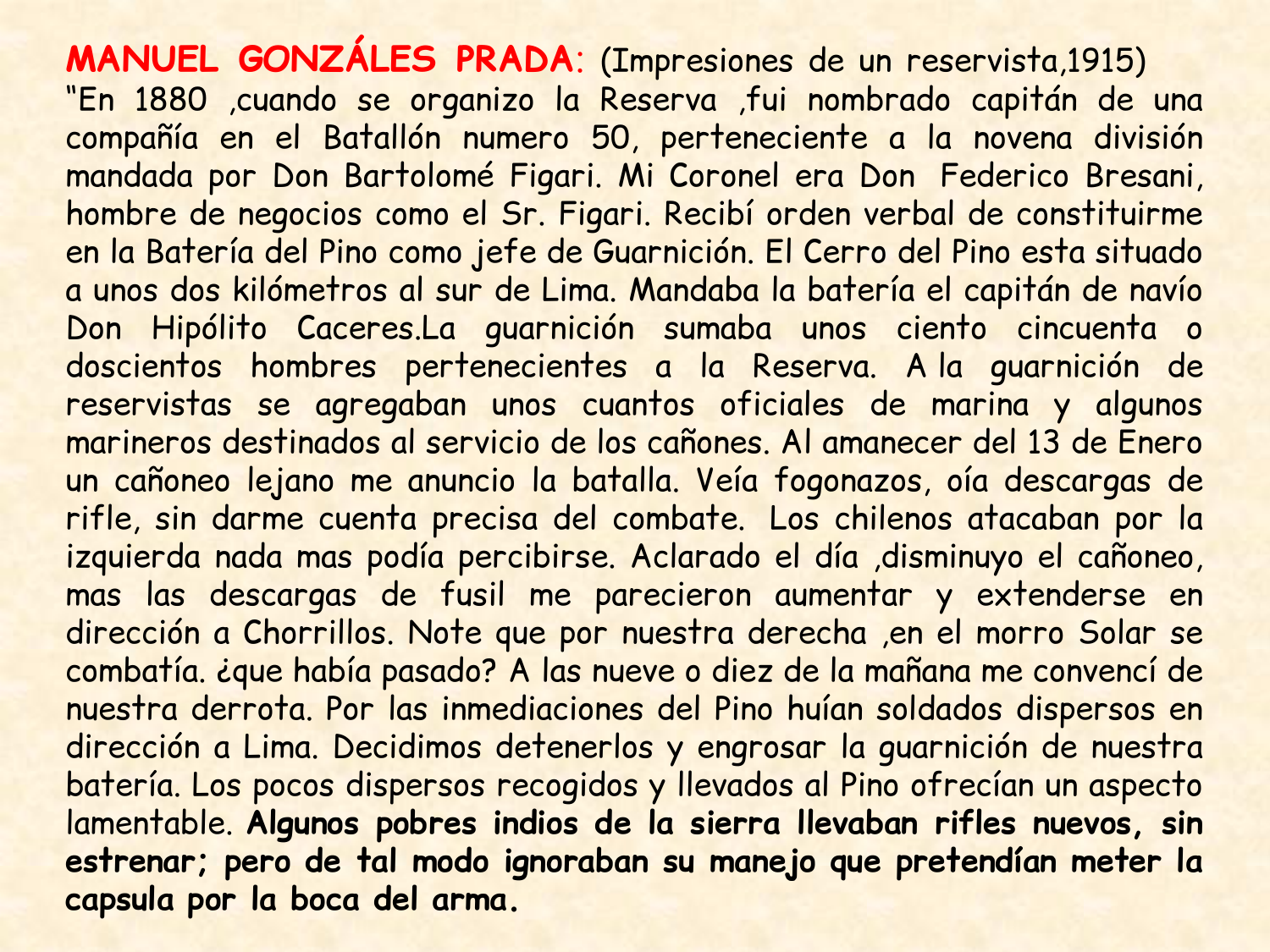

MANUEL GONZÁLES PRADA: (Impresiones de un reservista,1915)     “En 1880 ,cuando se organizo la Reserva ,fui nombrado capitán de una compañía en el Batallón numero 50, perteneciente a la novena división mandada por Don Bartolomé Figari. Mi Coronel era Don  Federico Bresani, hombre de negocios como el Sr. Figari. Recibí orden verbal de constituirme en la Batería del Pino como jefe de Guarnición. El Cerro del Pino esta situado a unos dos kilómetros al sur de Lima. Mandaba la batería el capitán de navío Don Hipólito Caceres.La guarnición sumaba unos ciento cincuenta o doscientos hombres pertenecientes a la Reserva. A la guarnición de reservistas se agregaban unos cuantos oficiales de marina y algunos marineros destinados al servicio de los cañones. Al amanecer del 13 de Enero un cañoneo lejano me anuncio la batalla. Veía fogonazos, oía descargas de rifle, sin darme cuenta precisa del combate.  Los chilenos atacaban por la izquierda nada mas podía percibirse. Aclarado el día ,disminuyo el cañoneo, mas las descargas de fusil me parecieron aumentar y extenderse en dirección a Chorrillos. Note que por nuestra derecha ,en el morro Solar se combatía. ¿que había pasado? A las nueve o diez de la mañana me convencí de nuestra derrota. Por las inmediaciones del Pino huían soldados dispersos en dirección a Lima. Decidimos detenerlos y engrosar la guarnición de nuestra batería. Los pocos dispersos recogidos y llevados al Pino ofrecían un aspecto lamentable. Algunos pobres indios de la sierra llevaban rifles nuevos, sin estrenar; pero de tal modo ignoraban su manejo que pretendían meter la capsula por la boca del arma.